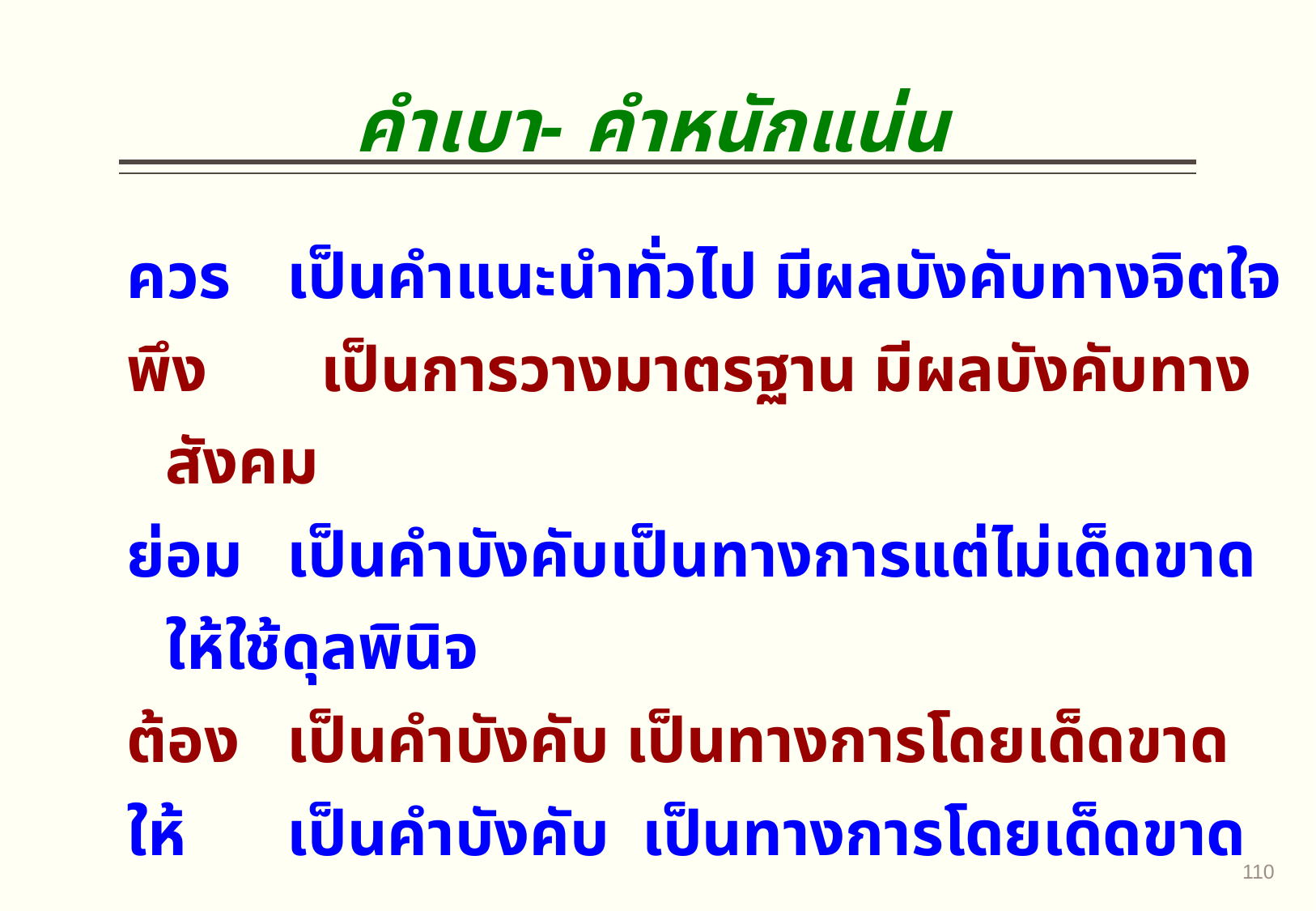

คำเบา- คำหนักแน่น
ควร   	เป็นคำแนะนำทั่วไป มีผลบังคับทางจิตใจ
พึง       เป็นการวางมาตรฐาน มีผลบังคับทางสังคม
ย่อม 	เป็นคำบังคับเป็นทางการแต่ไม่เด็ดขาด ให้ใช้ดุลพินิจ
ต้อง 	เป็นคำบังคับ เป็นทางการโดยเด็ดขาด
ให้	เป็นคำบังคับ  เป็นทางการโดยเด็ดขาด
110